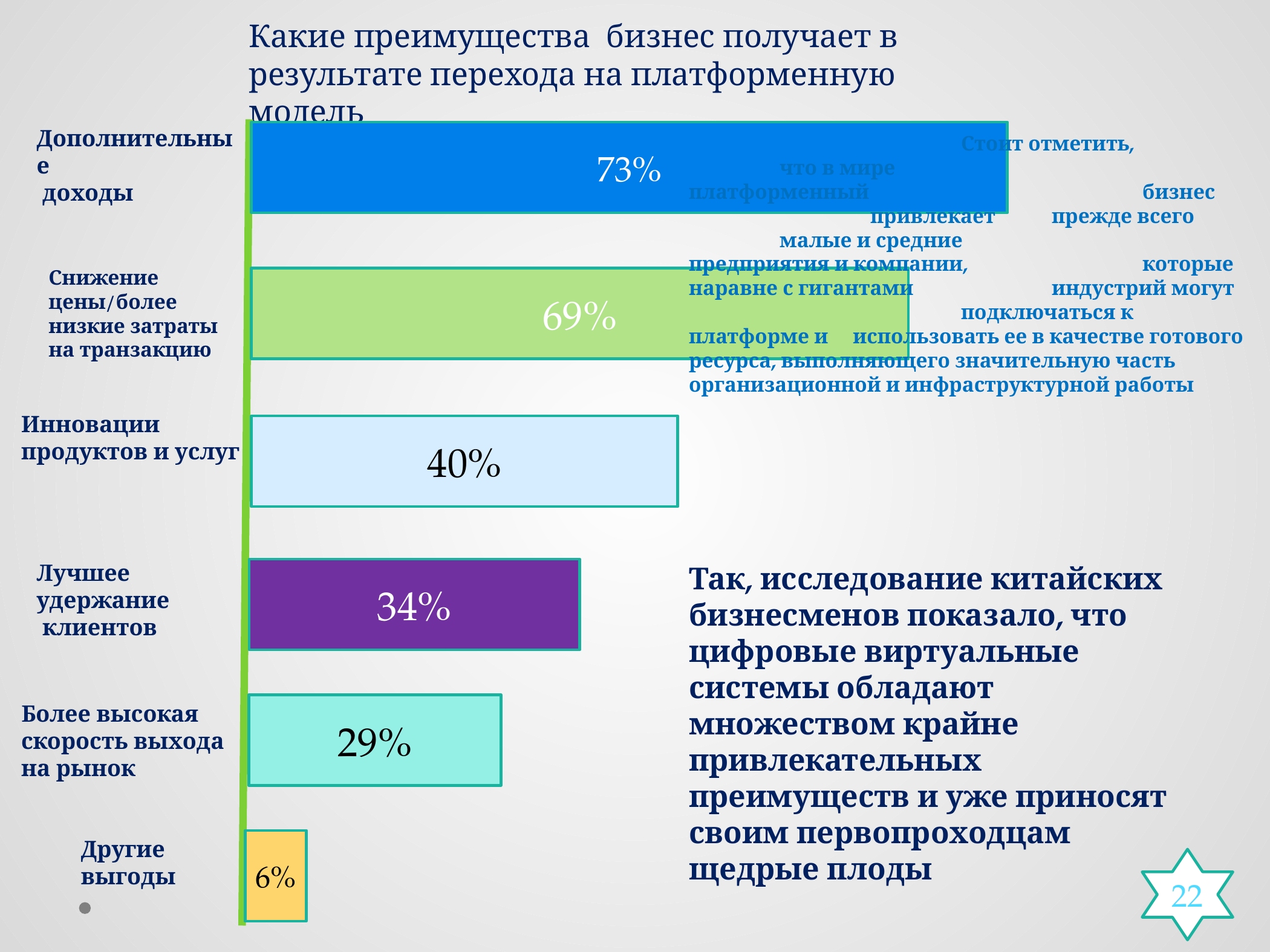

Какие преимущества  бизнес получает в результате перехода на платформенную модель

			Стоит отметить, 			что в мире 				платформенный 			бизнес 			привлекает 	прежде всего 		малые и средние 			предприятия и компании, 		которые наравне с гигантами 		индустрий могут 			подключаться к платформе и     использовать ее в качестве готового ресурса, выполняющего значительную часть организационной и инфраструктурной работы
Дополнительные
 доходы
73%
Снижение цены/более низкие затраты на транзакцию
69%
Инновации
продуктов и услуг
40%

Так, исследование китайских бизнесменов показало, что цифровые виртуальные системы обладают множеством крайне привлекательных преимуществ и уже приносят своим первопроходцам щедрые плоды
Лучшее удержание
 клиентов
34%
Более высокая
скорость выхода
на рынок
29%
Другие выгоды
6%
22